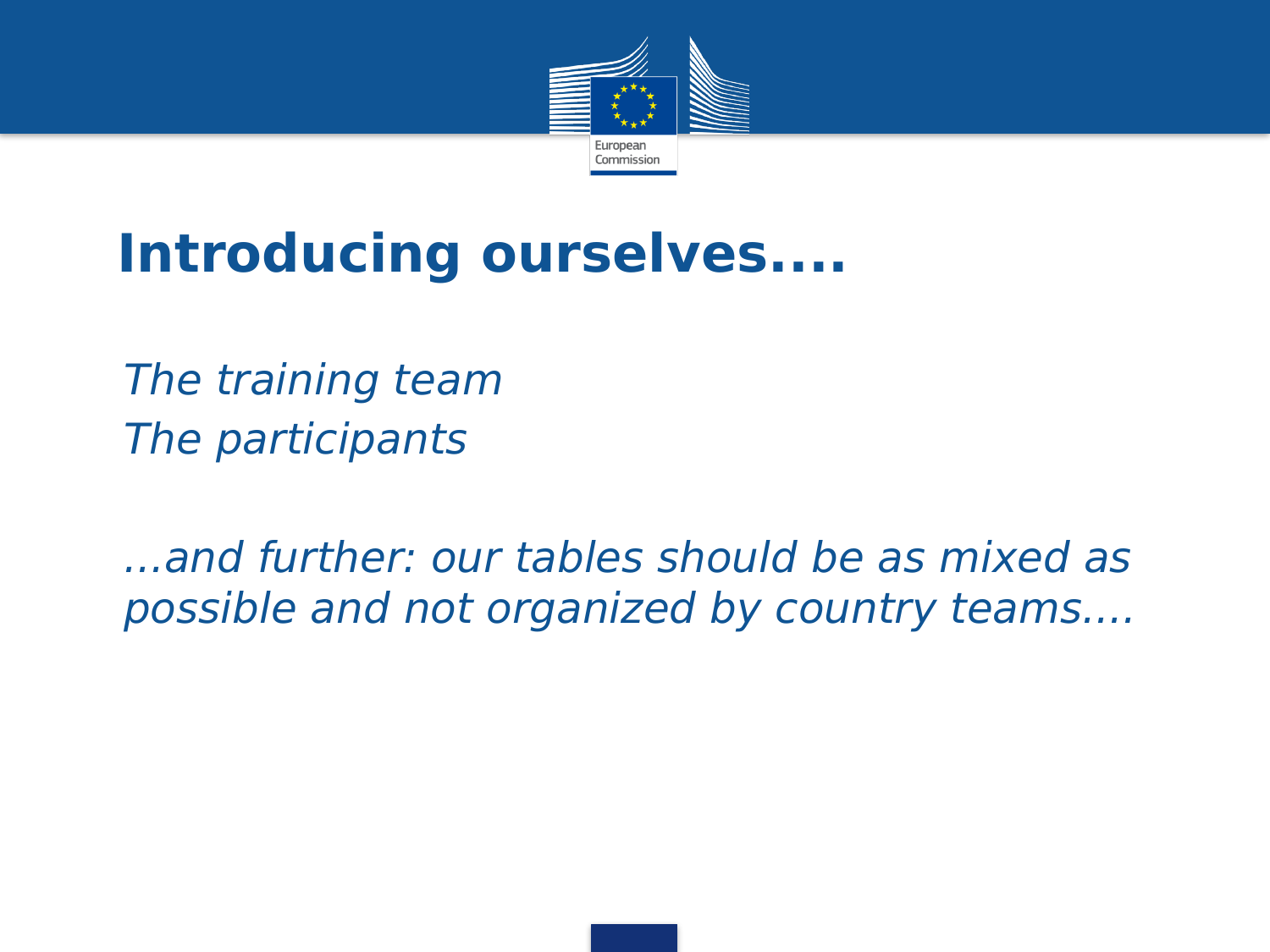

# Introducing ourselves....
The training team
The participants

...and further: our tables should be as mixed as possible and not organized by country teams....